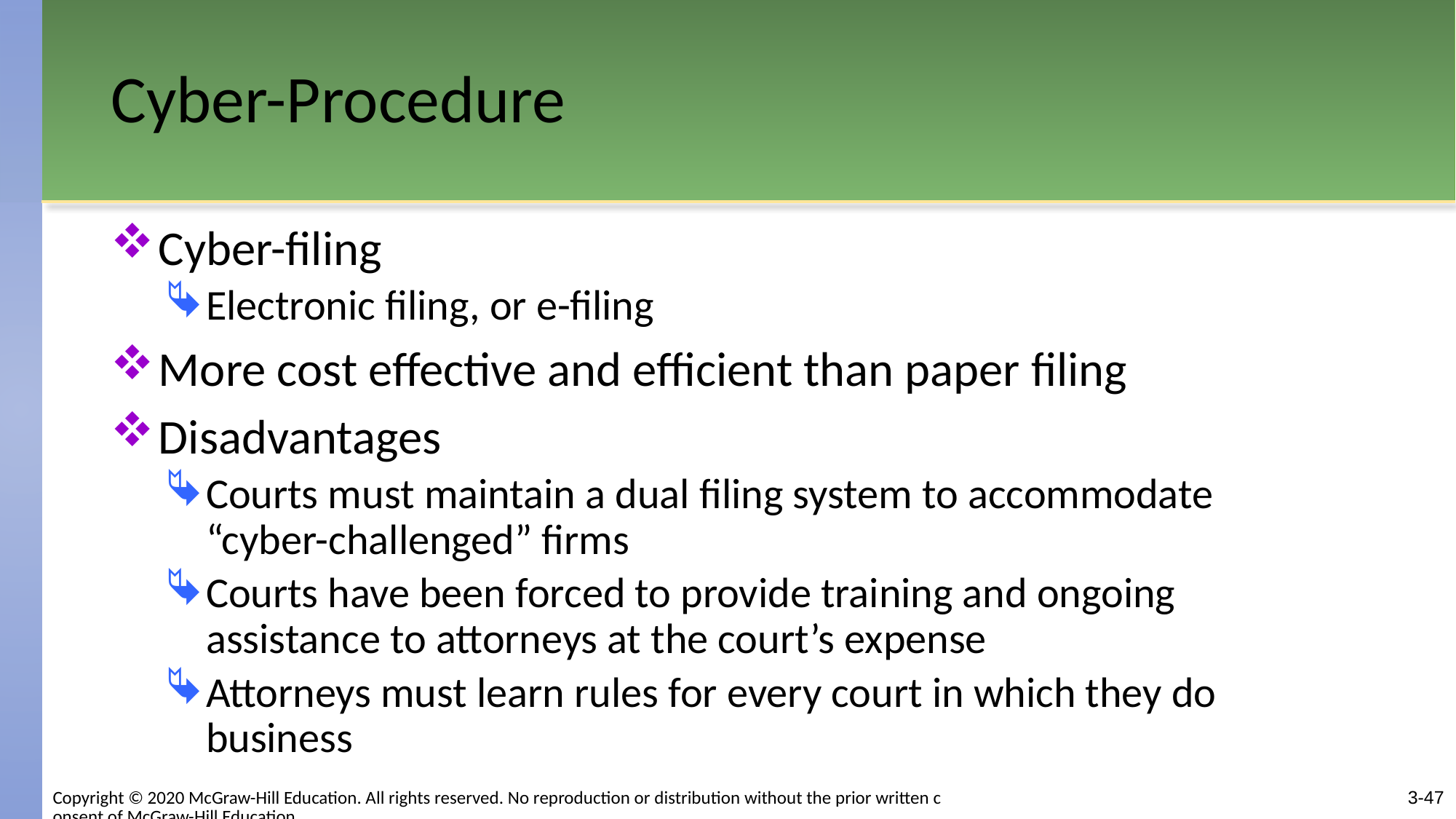

# Cyber-Procedure
Cyber-filing
Electronic filing, or e-filing
More cost effective and efficient than paper filing
Disadvantages
Courts must maintain a dual filing system to accommodate “cyber-challenged” firms
Courts have been forced to provide training and ongoing assistance to attorneys at the court’s expense
Attorneys must learn rules for every court in which they do business
3-47
Copyright © 2020 McGraw-Hill Education. All rights reserved. No reproduction or distribution without the prior written consent of McGraw-Hill Education.